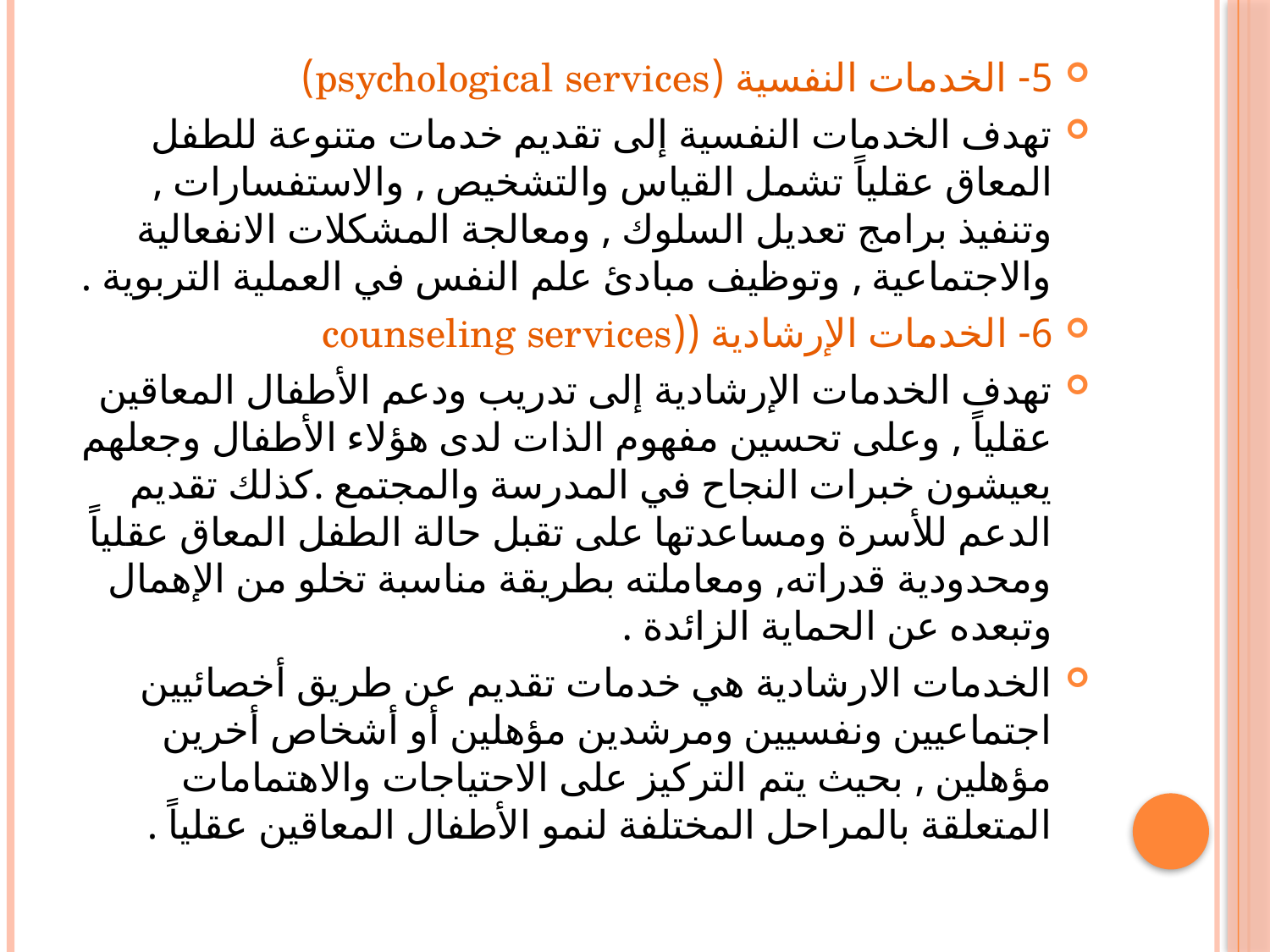

5- الخدمات النفسية (psychological services)
تهدف الخدمات النفسية إلى تقديم خدمات متنوعة للطفل المعاق عقلياً تشمل القياس والتشخيص , والاستفسارات , وتنفيذ برامج تعديل السلوك , ومعالجة المشكلات الانفعالية والاجتماعية , وتوظيف مبادئ علم النفس في العملية التربوية .
6- الخدمات الإرشادية ((counseling services
تهدف الخدمات الإرشادية إلى تدريب ودعم الأطفال المعاقين عقلياً , وعلى تحسين مفهوم الذات لدى هؤلاء الأطفال وجعلهم يعيشون خبرات النجاح في المدرسة والمجتمع .كذلك تقديم الدعم للأسرة ومساعدتها على تقبل حالة الطفل المعاق عقلياً ومحدودية قدراته, ومعاملته بطريقة مناسبة تخلو من الإهمال وتبعده عن الحماية الزائدة .
الخدمات الارشادية هي خدمات تقديم عن طريق أخصائيين اجتماعيين ونفسيين ومرشدين مؤهلين أو أشخاص أخرين مؤهلين , بحيث يتم التركيز على الاحتياجات والاهتمامات المتعلقة بالمراحل المختلفة لنمو الأطفال المعاقين عقلياً .